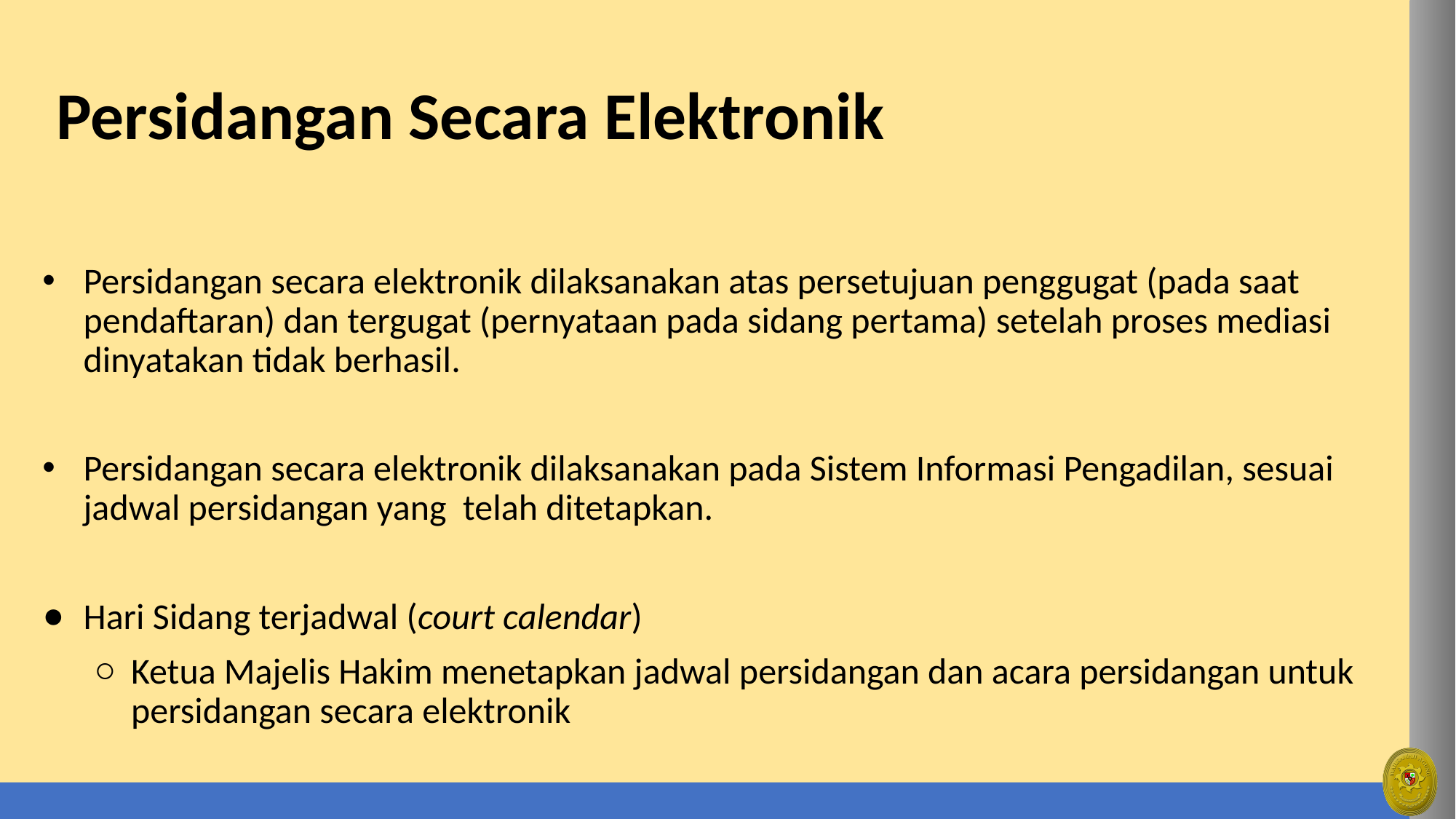

# Persidangan Secara Elektronik
Persidangan secara elektronik dilaksanakan atas persetujuan penggugat (pada saat pendaftaran) dan tergugat (pernyataan pada sidang pertama) setelah proses mediasi dinyatakan tidak berhasil.

Persidangan secara elektronik dilaksanakan pada Sistem Informasi Pengadilan, sesuai jadwal persidangan yang  telah ditetapkan.

Hari Sidang terjadwal (court calendar)
Ketua Majelis Hakim menetapkan jadwal persidangan dan acara persidangan untuk persidangan secara elektronik